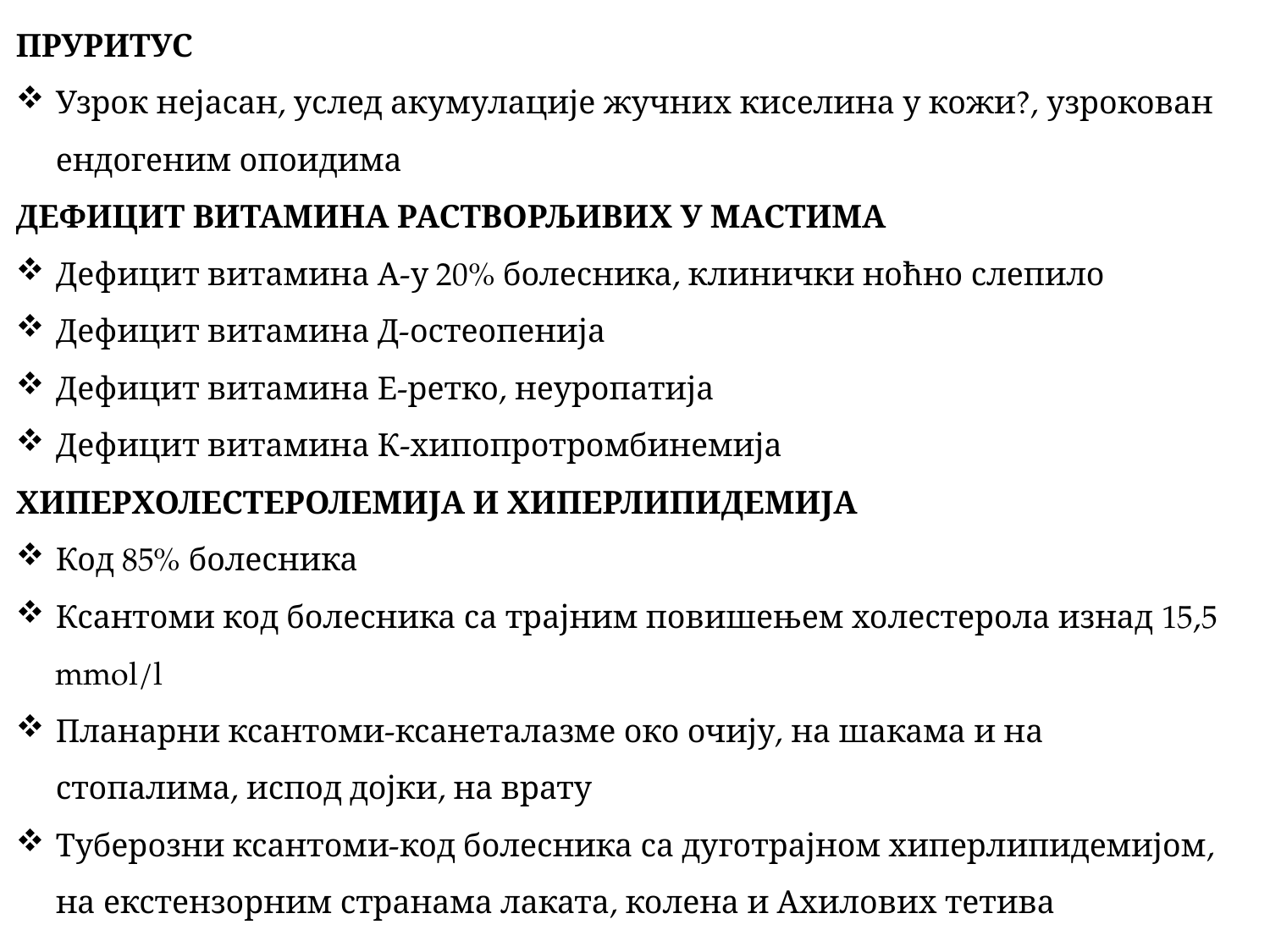

ПРУРИТУС
Узрок нејасан, услед акумулације жучних киселина у кожи?, узрокован ендогеним опоидима
ДЕФИЦИТ ВИТАМИНА РАСТВОРЉИВИХ У МАСТИМА
Дефицит витамина А-у 20% болесника, клинички ноћно слепило
Дефицит витамина Д-остеопенија
Дефицит витамина Е-ретко, неуропатија
Дефицит витамина К-хипопротромбинемија
ХИПЕРХОЛЕСТЕРОЛЕМИЈА И ХИПЕРЛИПИДЕМИЈА
Код 85% болесника
Ксантоми код болесника са трајним повишењем холестерола изнад 15,5 mmol/l
Планарни ксантоми-ксанеталазме око очију, на шакама и на стопалима, испод дојки, на врату
Туберозни ксантоми-код болесника са дуготрајном хиперлипидемијом, на екстензорним странама лаката, колена и Ахилових тетива